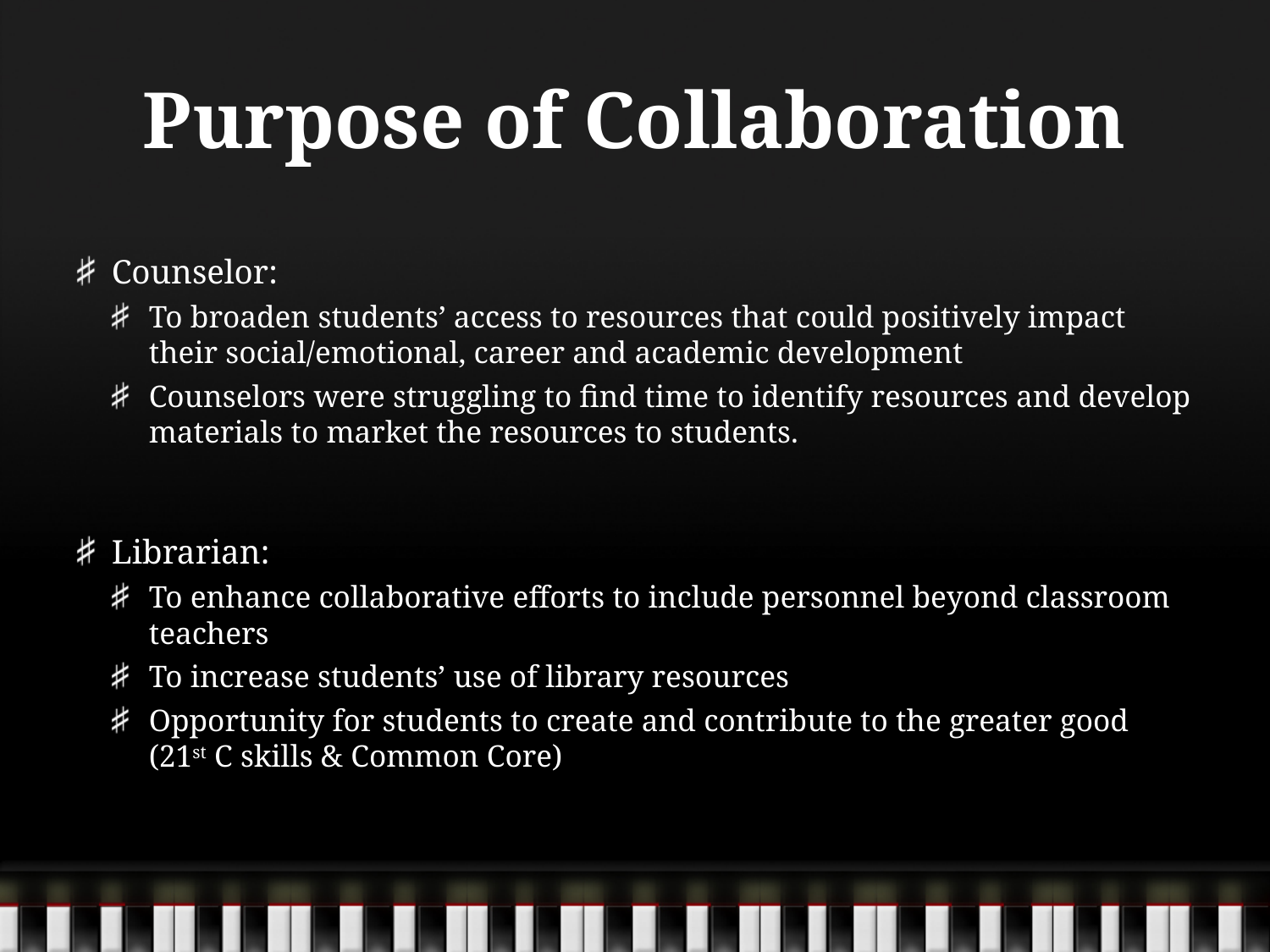

# Purpose of Collaboration
Counselor:
To broaden students’ access to resources that could positively impact their social/emotional, career and academic development
Counselors were struggling to find time to identify resources and develop materials to market the resources to students.

Librarian:
To enhance collaborative efforts to include personnel beyond classroom teachers
To increase students’ use of library resources
Opportunity for students to create and contribute to the greater good (21st C skills & Common Core)